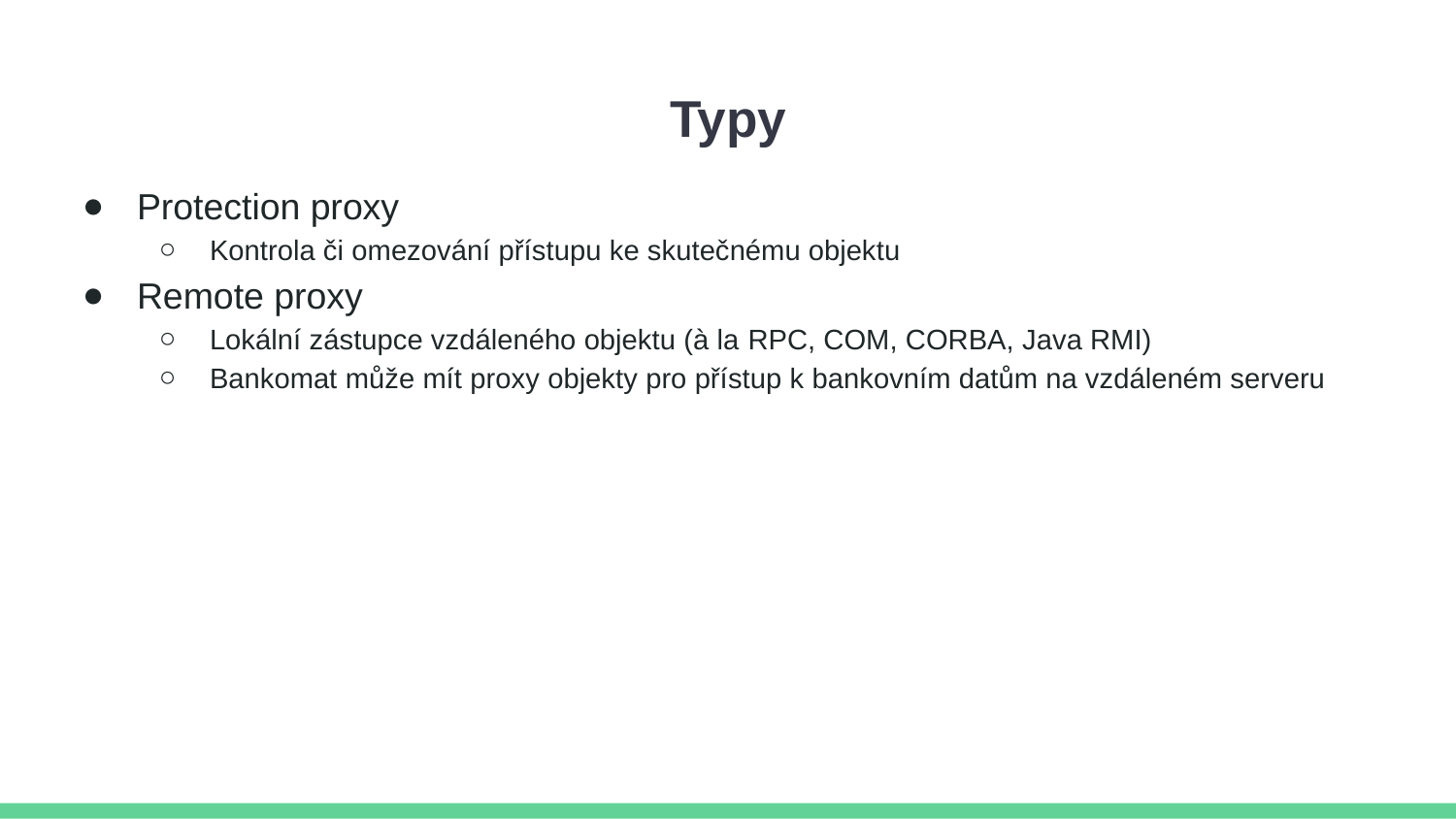

# Typy
Protection proxy
Kontrola či omezování přístupu ke skutečnému objektu
Remote proxy
Lokální zástupce vzdáleného objektu (à la RPC, COM, CORBA, Java RMI)
Bankomat může mít proxy objekty pro přístup k bankovním datům na vzdáleném serveru